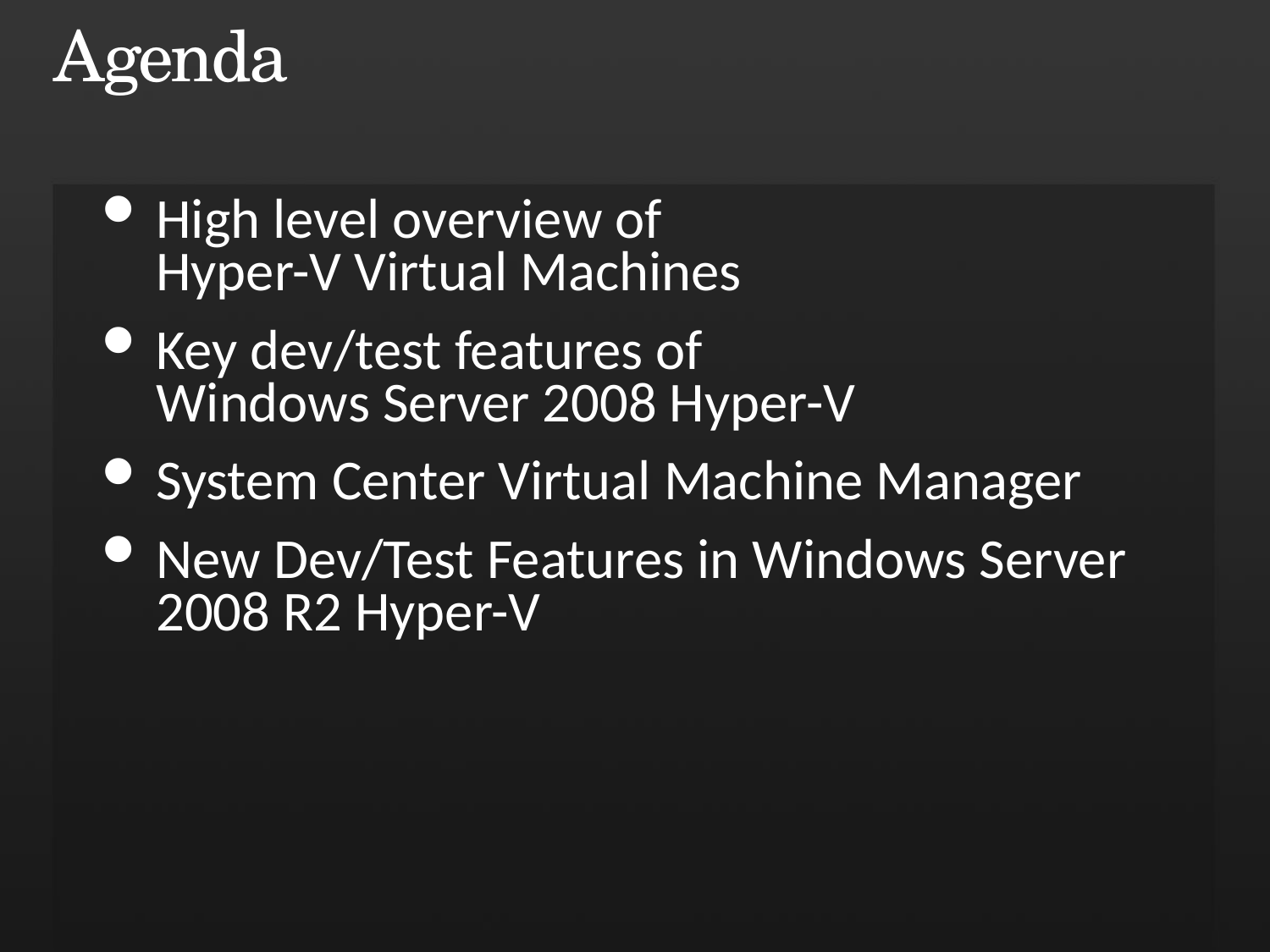

# Agenda
High level overview of
Hyper-V Virtual Machines
Key dev/test features of
Windows Server 2008 Hyper-V
System Center Virtual Machine Manager
New Dev/Test Features in Windows Server 2008 R2 Hyper-V